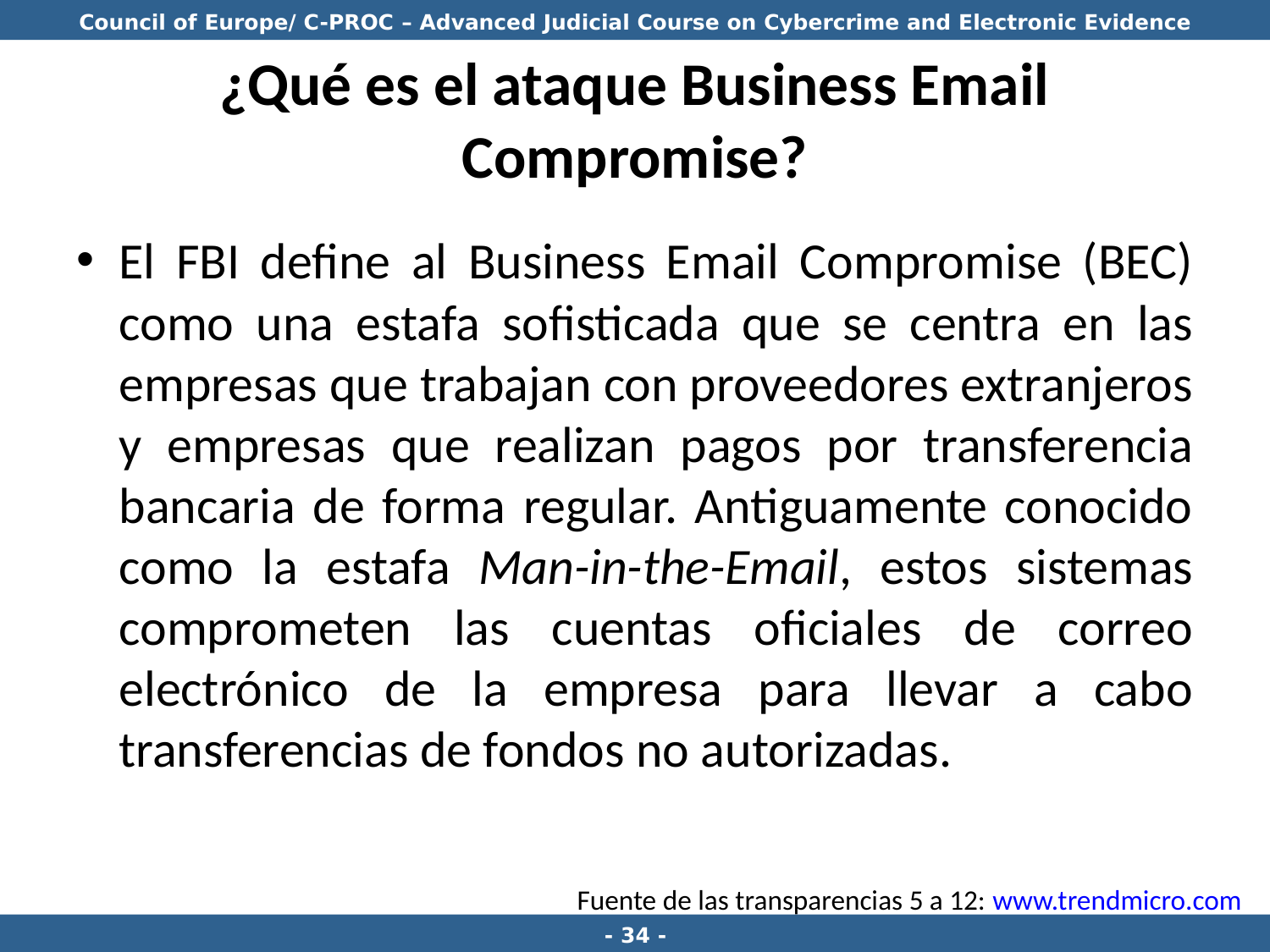

# ¿Qué es el ataque Business Email Compromise?
El FBI define al Business Email Compromise (BEC) como una estafa sofisticada que se centra en las empresas que trabajan con proveedores extranjeros y empresas que realizan pagos por transferencia bancaria de forma regular. Antiguamente conocido como la estafa Man-in-the-Email, estos sistemas comprometen las cuentas oficiales de correo electrónico de la empresa para llevar a cabo transferencias de fondos no autorizadas.
Fuente de las transparencias 5 a 12: www.trendmicro.com